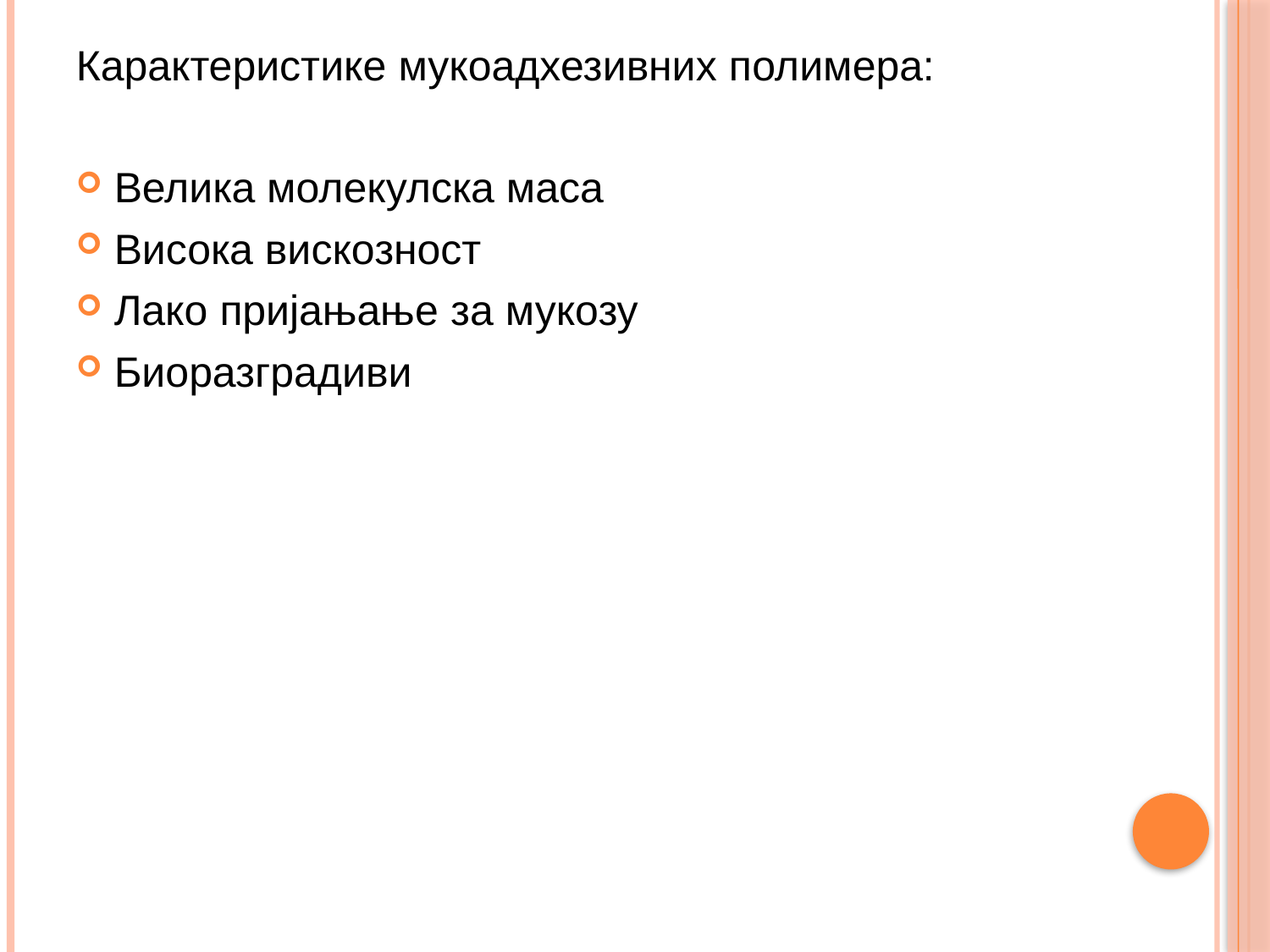

Карактеристике мукоадхезивних полимера:

Велика молекулска маса
Висока вискозност
Лако пријањање за мукозу
Биоразградиви